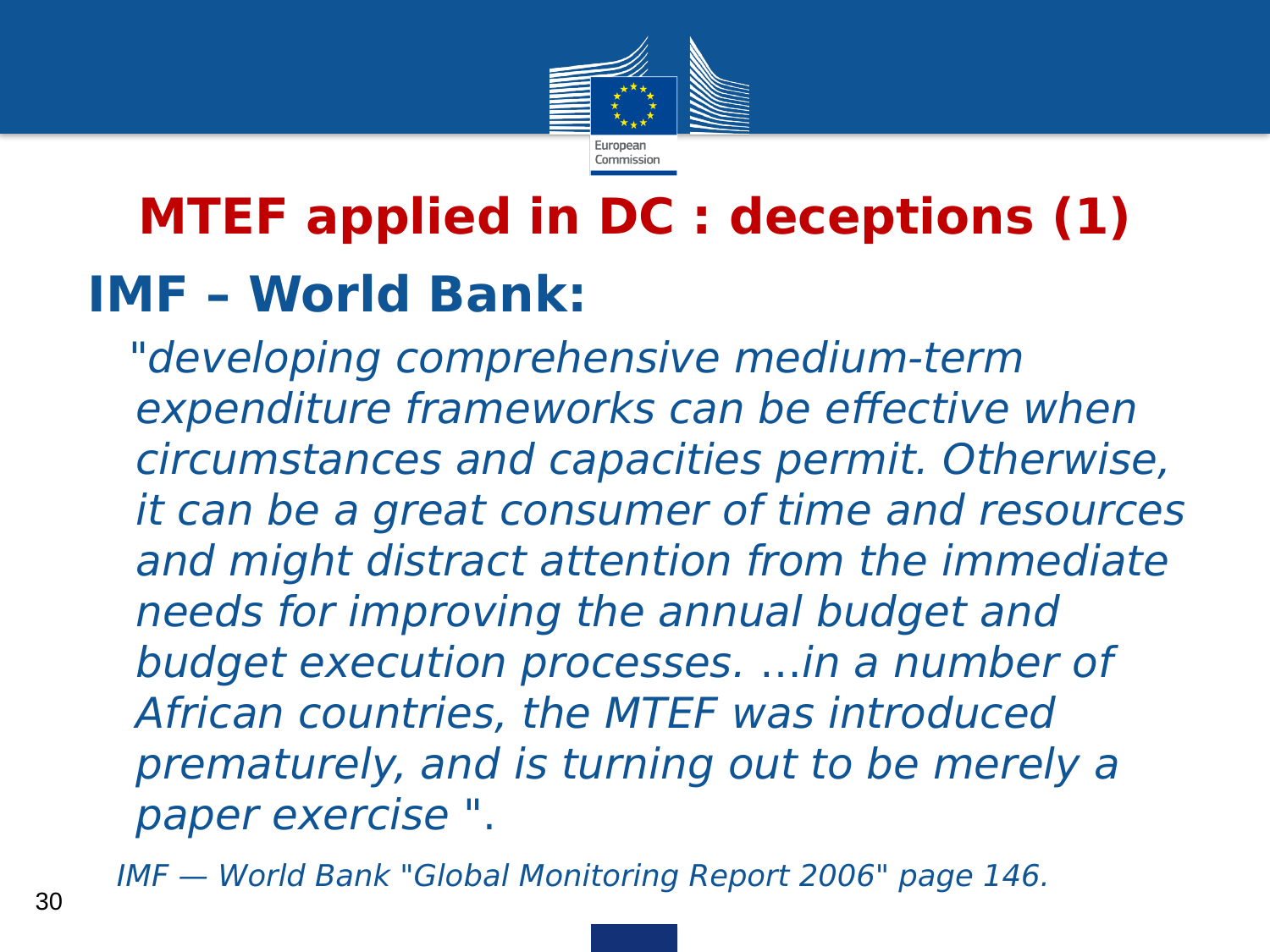

MTEF applied in DC : deceptions (1)
IMF – World Bank:
   "developing comprehensive medium-term expenditure frameworks can be effective when circumstances and capacities permit. Otherwise, it can be a great consumer of time and resources and might distract attention from the immediate needs for improving the annual budget and budget execution processes. …in a number of African countries, the MTEF was introduced prematurely, and is turning out to be merely a paper exercise ".

   IMF — World Bank "Global Monitoring Report 2006" page 146.

30